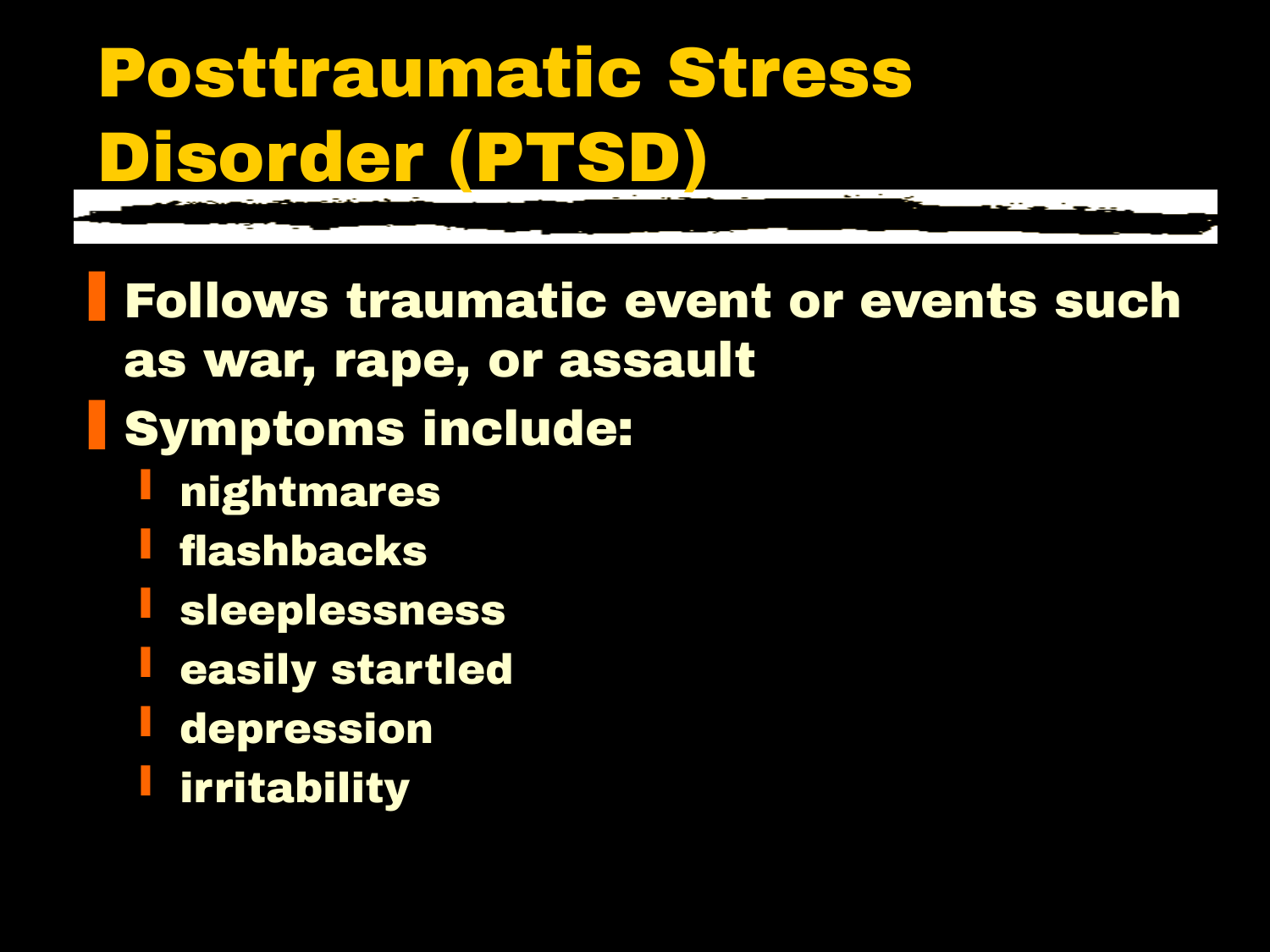

# Posttraumatic Stress Disorder (PTSD)
Follows traumatic event or events such as war, rape, or assault
Symptoms include:
nightmares
flashbacks
sleeplessness
easily startled
depression
irritability